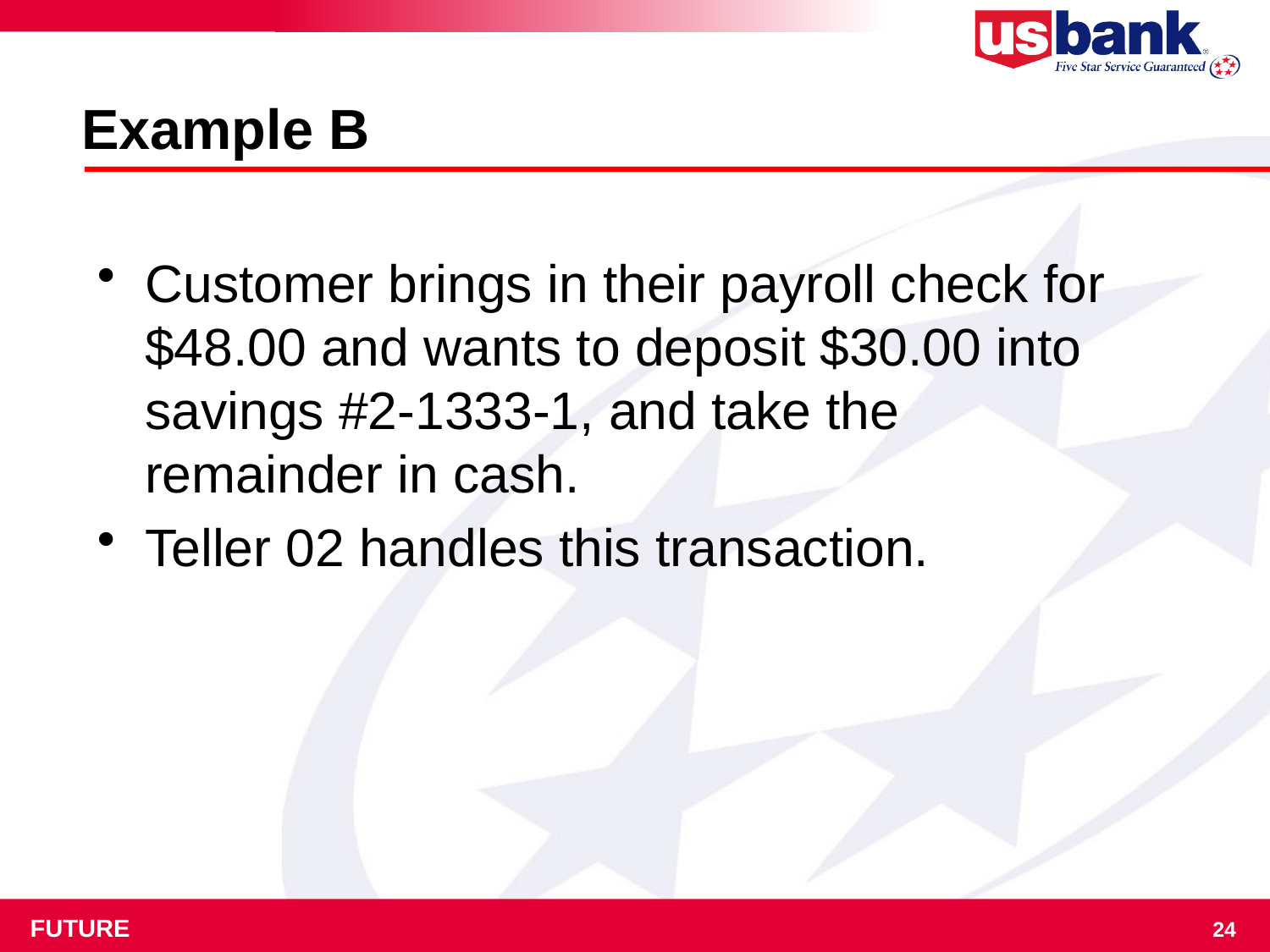

# Example B
Customer brings in their payroll check for $48.00 and wants to deposit $30.00 into savings #2-1333-1, and take the remainder in cash.
Teller 02 handles this transaction.